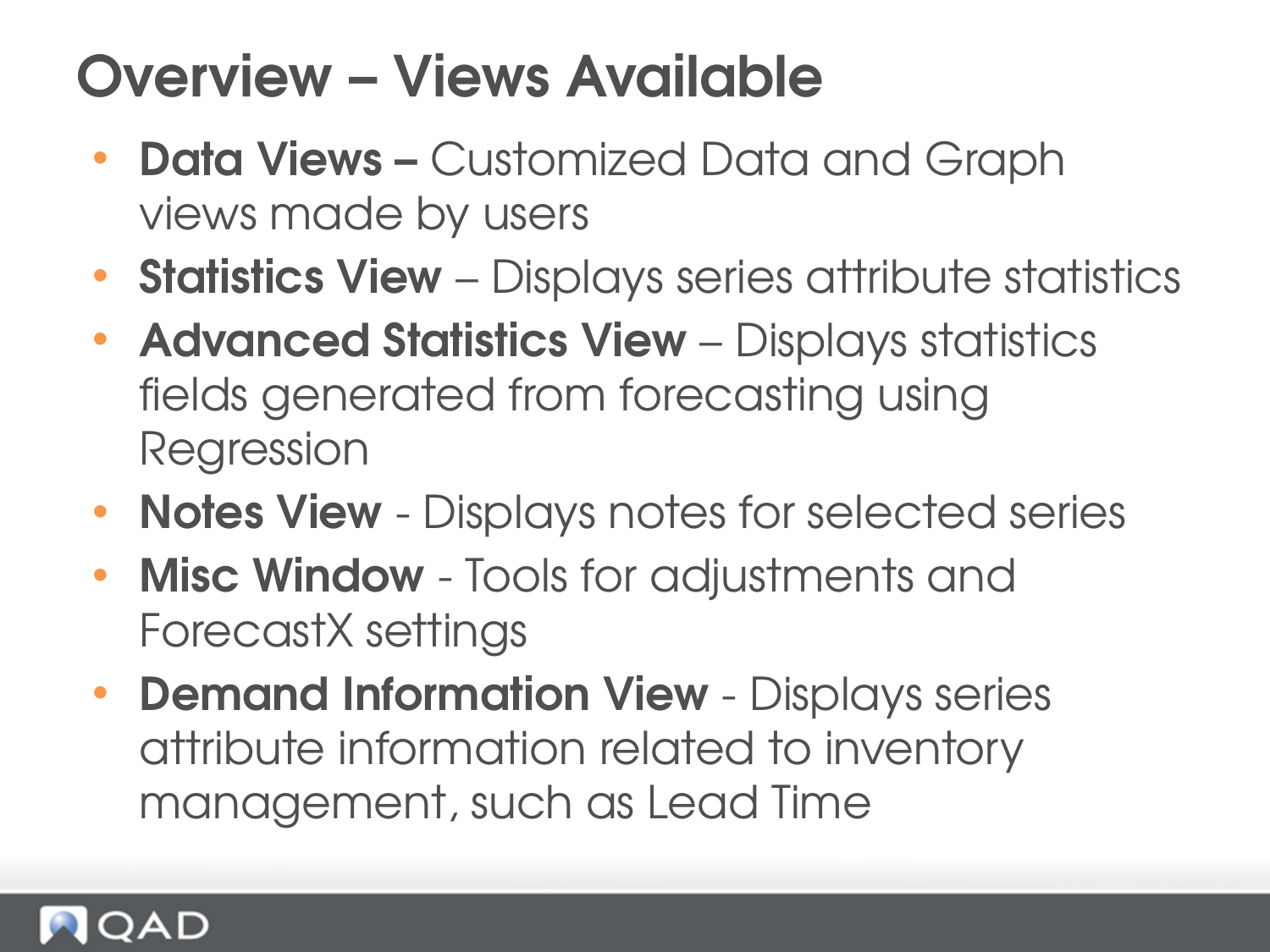

# Overview – Views Available
Data Views – Customized Data and Graph views made by users
Statistics View – Displays series attribute statistics
Advanced Statistics View – Displays statistics fields generated from forecasting using Regression
Notes View - Displays notes for selected series
Misc Window - Tools for adjustments and ForecastX settings
Demand Information View - Displays series attribute information related to inventory management, such as Lead Time